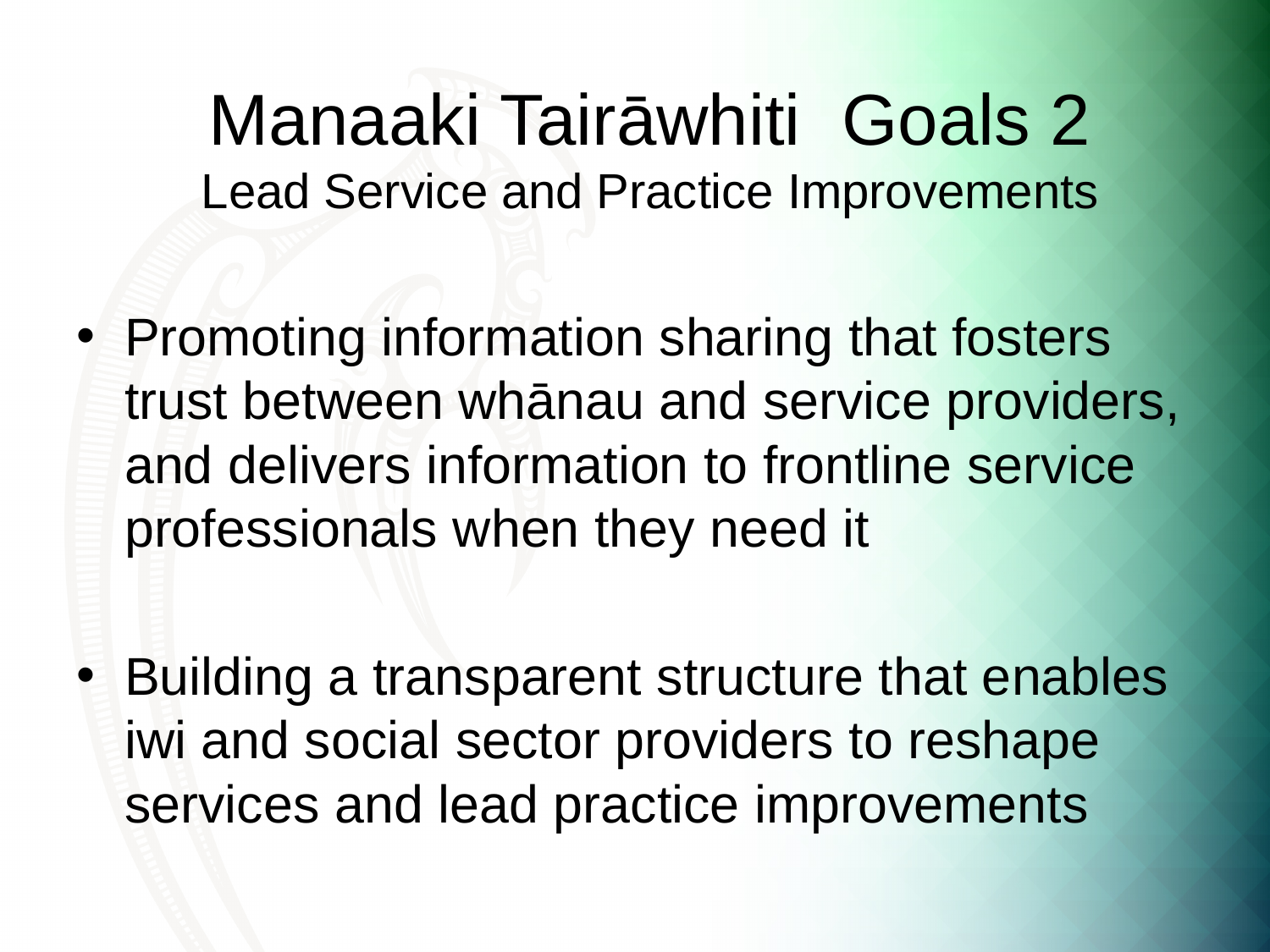

# Manaaki Tairāwhiti  Goals 2 Lead Service and Practice Improvements

Promoting information sharing that fosters trust between whānau and service providers, and delivers information to frontline service professionals when they need it

Building a transparent structure that enables iwi and social sector providers to reshape services and lead practice improvements